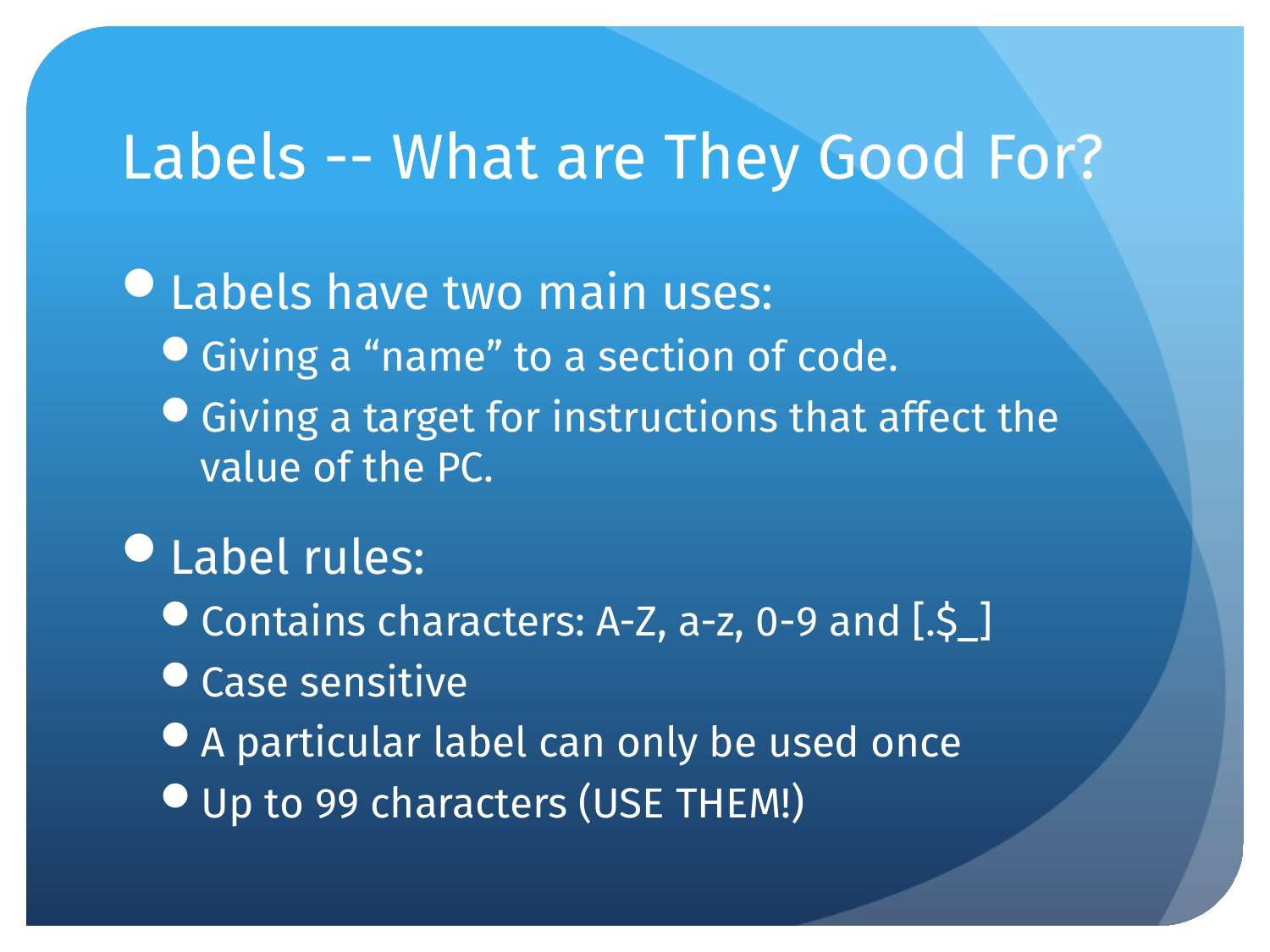

# Labels -- What are They Good For?
Labels have two main uses:
Giving a “name” to a section of code.
Giving a target for instructions that affect the value of the PC.
Label rules:
Contains characters: A-Z, a-z, 0-9 and [.$_]
Case sensitive
A particular label can only be used once
Up to 99 characters (USE THEM!)